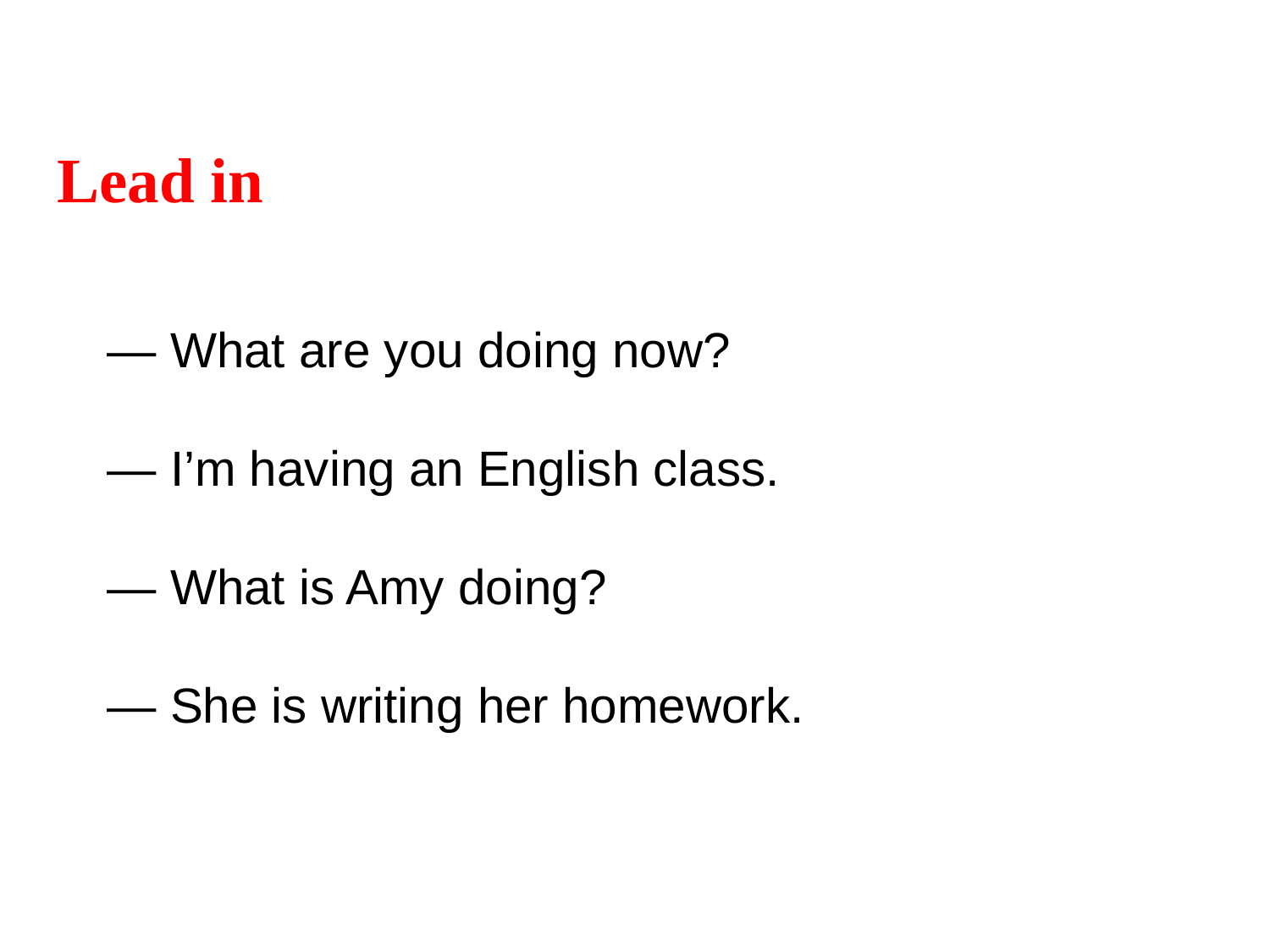

Lead in
— What are you doing now?
— I’m having an English class.
— What is Amy doing?
— She is writing her homework.